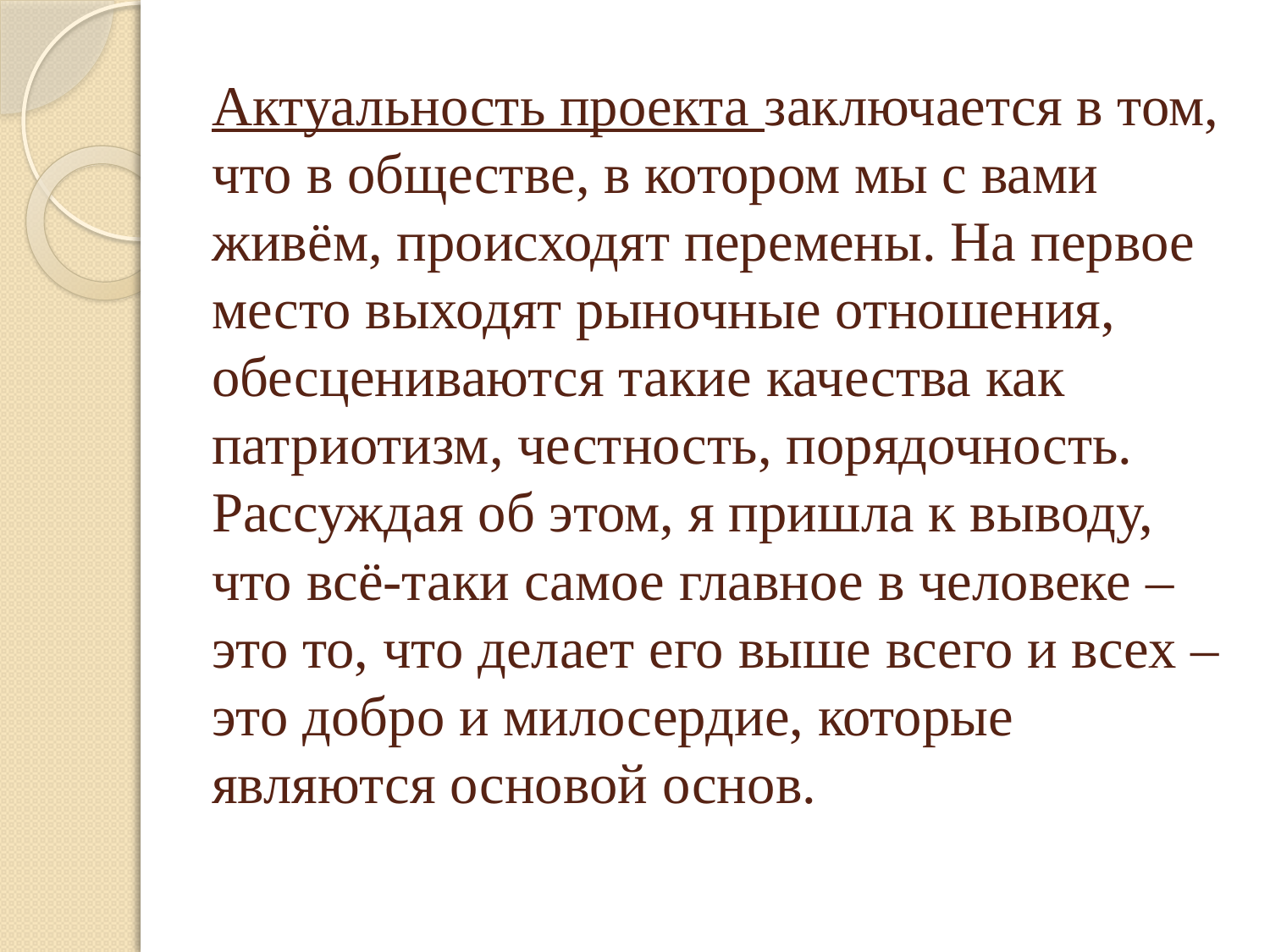

# Актуальность проекта заключается в том, что в обществе, в котором мы с вами живём, происходят перемены. На первое место выходят рыночные отношения, обесцениваются такие качества как патриотизм, честность, порядочность. Рассуждая об этом, я пришла к выводу, что всё-таки самое главное в человеке – это то, что делает его выше всего и всех – это добро и милосердие, которые являются основой основ.